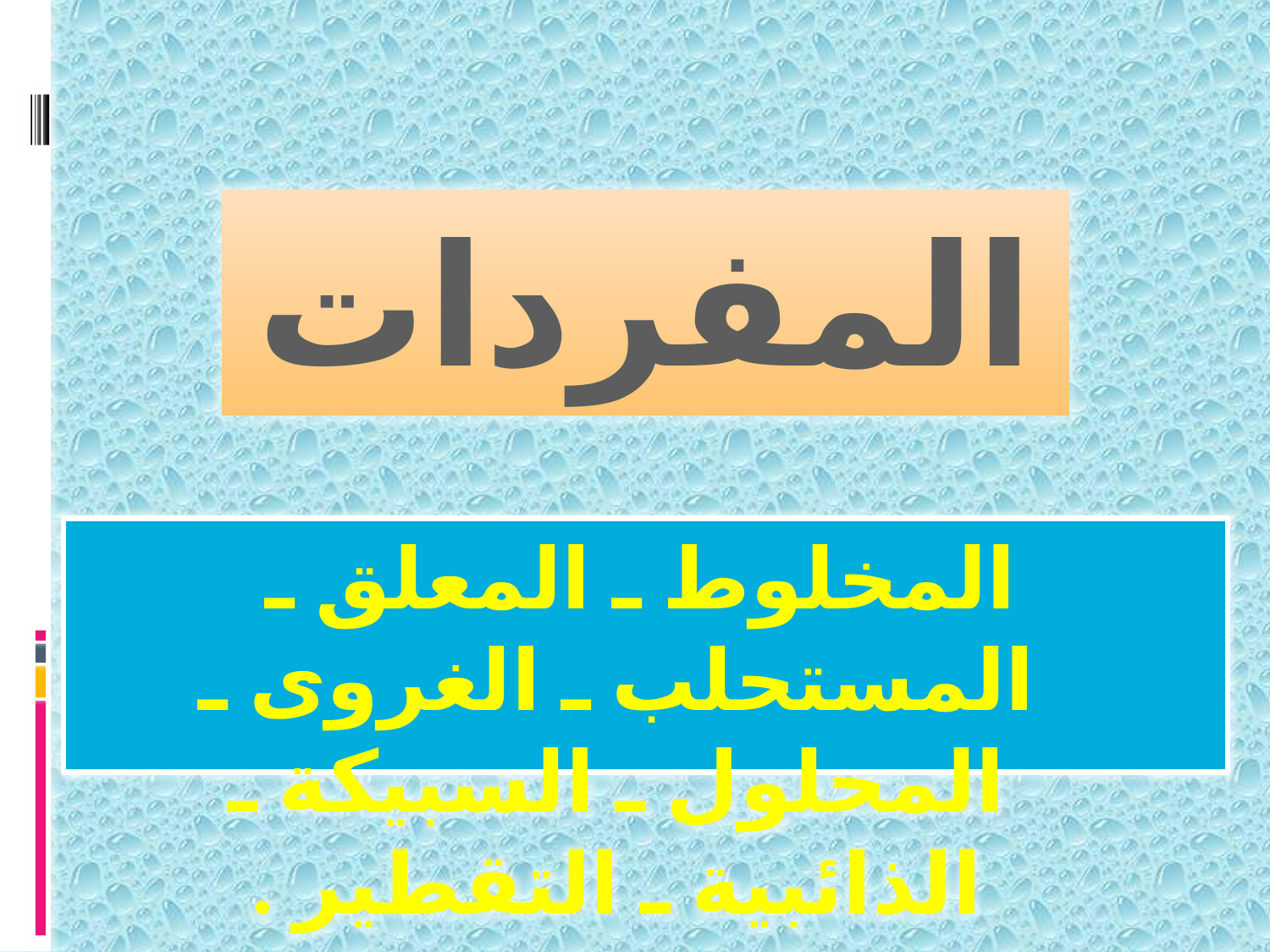

المفردات
المخلوط ـ المعلق ـ المستحلب ـ الغروى ـ المحلول ـ السبيكة ـ الذائبية ـ التقطير .